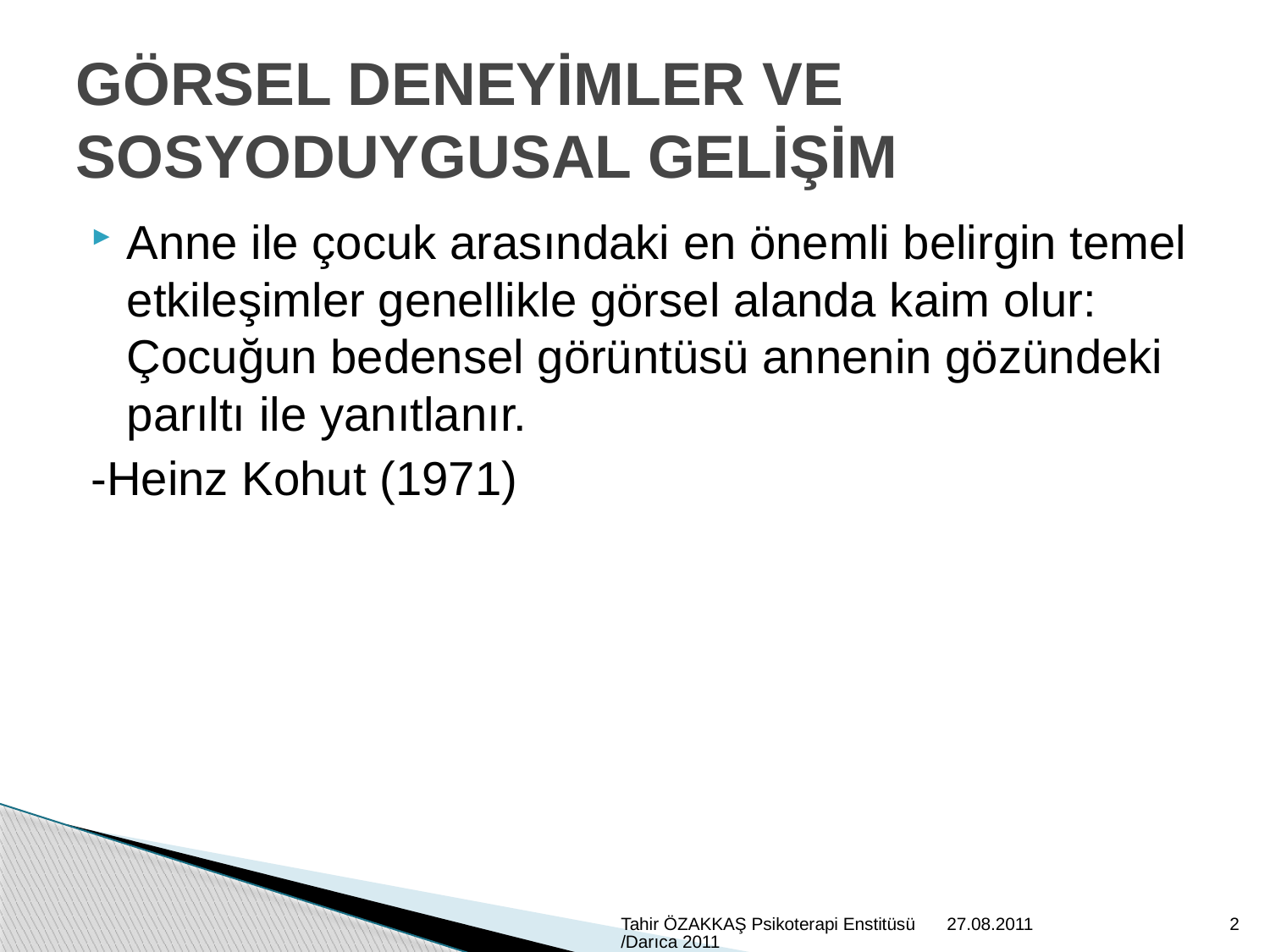

# GÖRSEL DENEYİMLER VE SOSYODUYGUSAL GELİŞİM
Anne ile çocuk arasındaki en önemli belirgin temel etkileşimler genellikle görsel alanda kaim olur: Çocuğun bedensel görüntüsü annenin gözündeki parıltı ile yanıtlanır.
-Heinz Kohut (1971)
Tahir ÖZAKKAŞ Psikoterapi Enstitüsü /Darıca 2011
27.08.2011
2